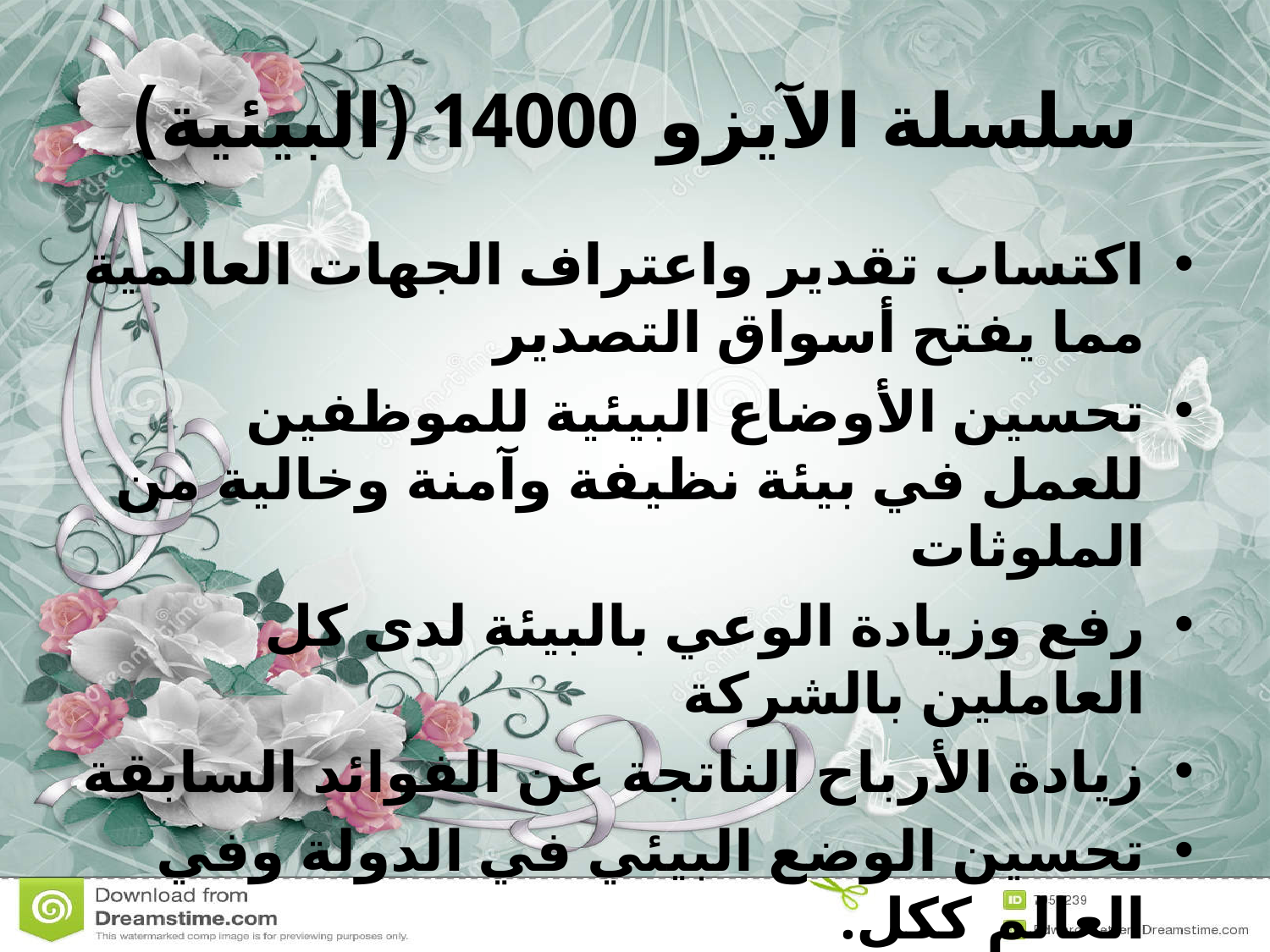

# سلسلة الآيزو 14000 (البيئية)
اكتساب تقدير واعتراف الجهات العالمية مما يفتح أسواق التصدير
تحسين الأوضاع البيئية للموظفين للعمل في بيئة نظيفة وآمنة وخالية من الملوثات
رفع وزيادة الوعي بالبيئة لدى كل العاملين بالشركة
زيادة الأرباح الناتجة عن الفوائد السابقة
تحسين الوضع البيئي في الدولة وفي العالم ككل.